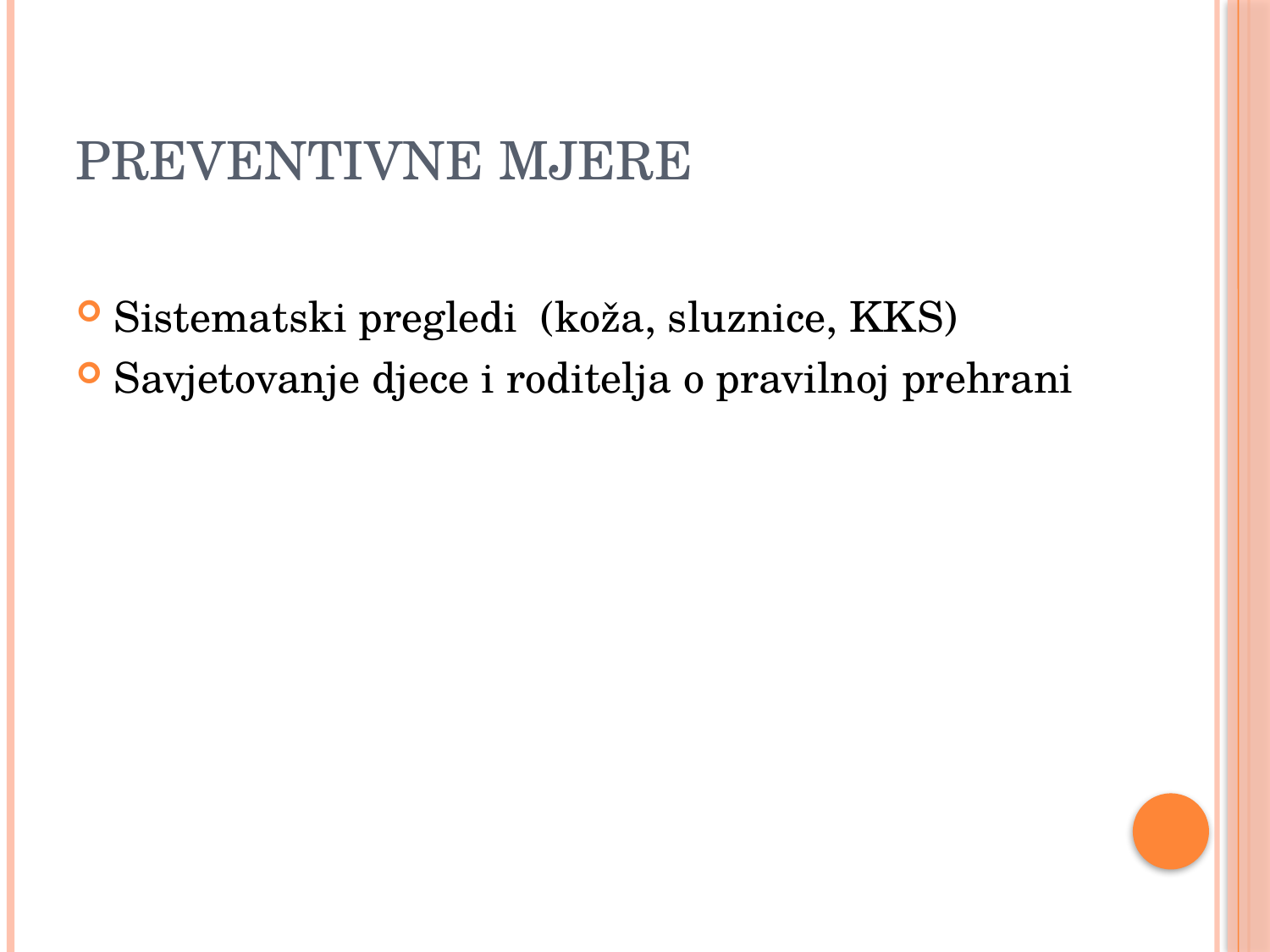

# Preventivne mjere

Sistematski pregledi  (koža, sluznice, KKS)
Savjetovanje djece i roditelja o pravilnoj prehrani